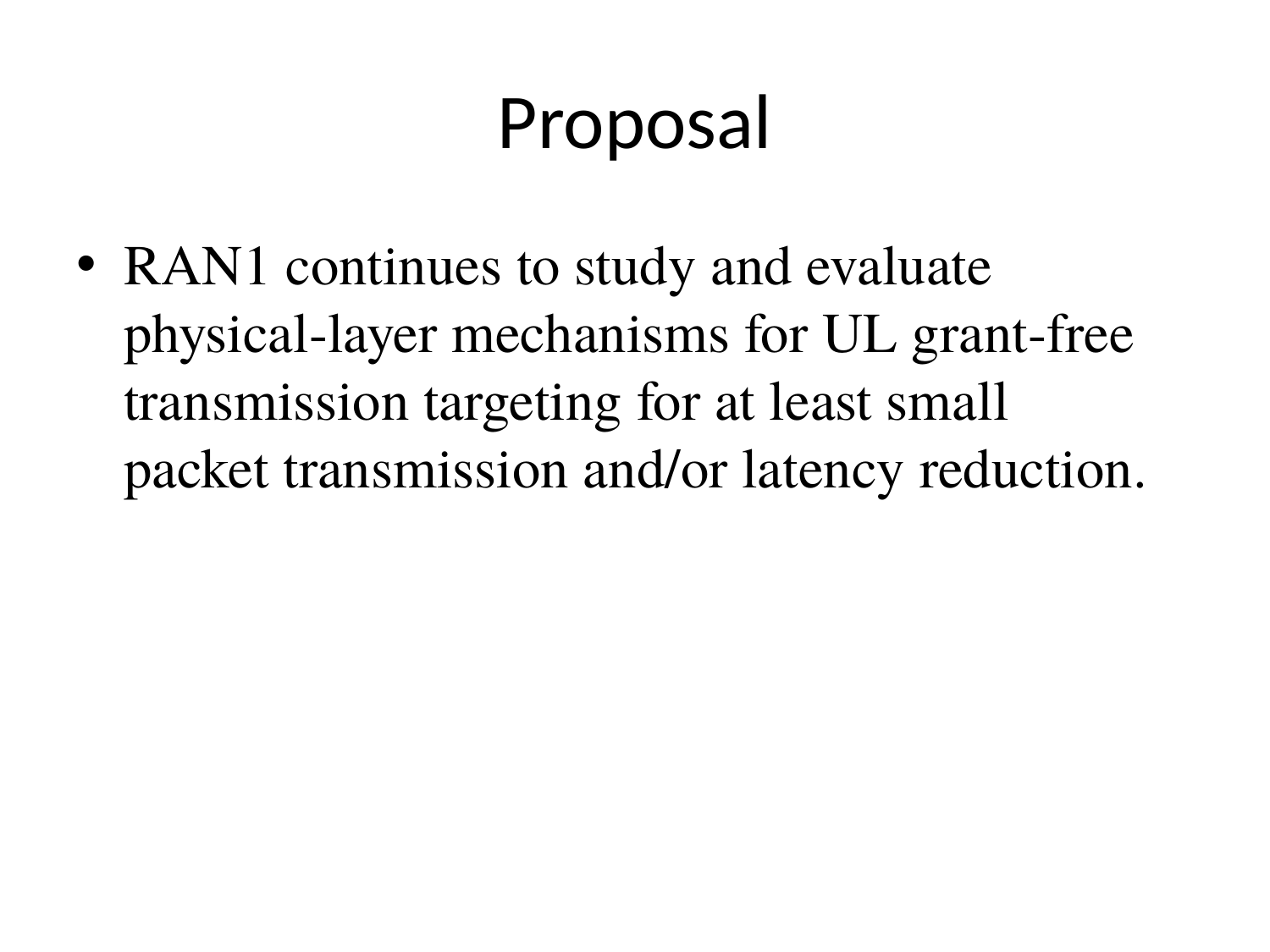

# Proposal
RAN1 continues to study and evaluate physical-layer mechanisms for UL grant-free transmission targeting for at least small packet transmission and/or latency reduction.